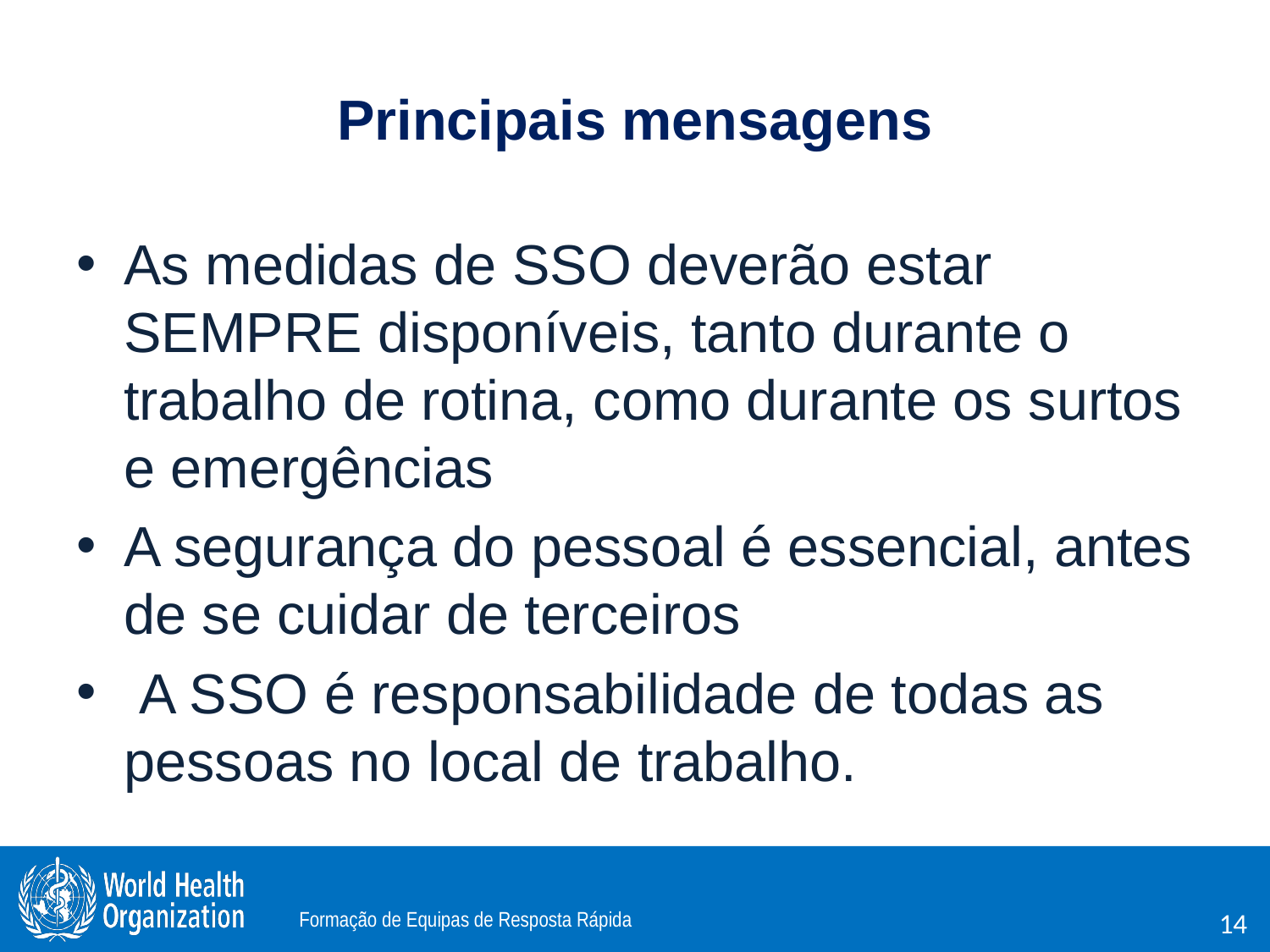

# Principais mensagens
As medidas de SSO deverão estar SEMPRE disponíveis, tanto durante o trabalho de rotina, como durante os surtos e emergências
A segurança do pessoal é essencial, antes de se cuidar de terceiros
 A SSO é responsabilidade de todas as pessoas no local de trabalho.